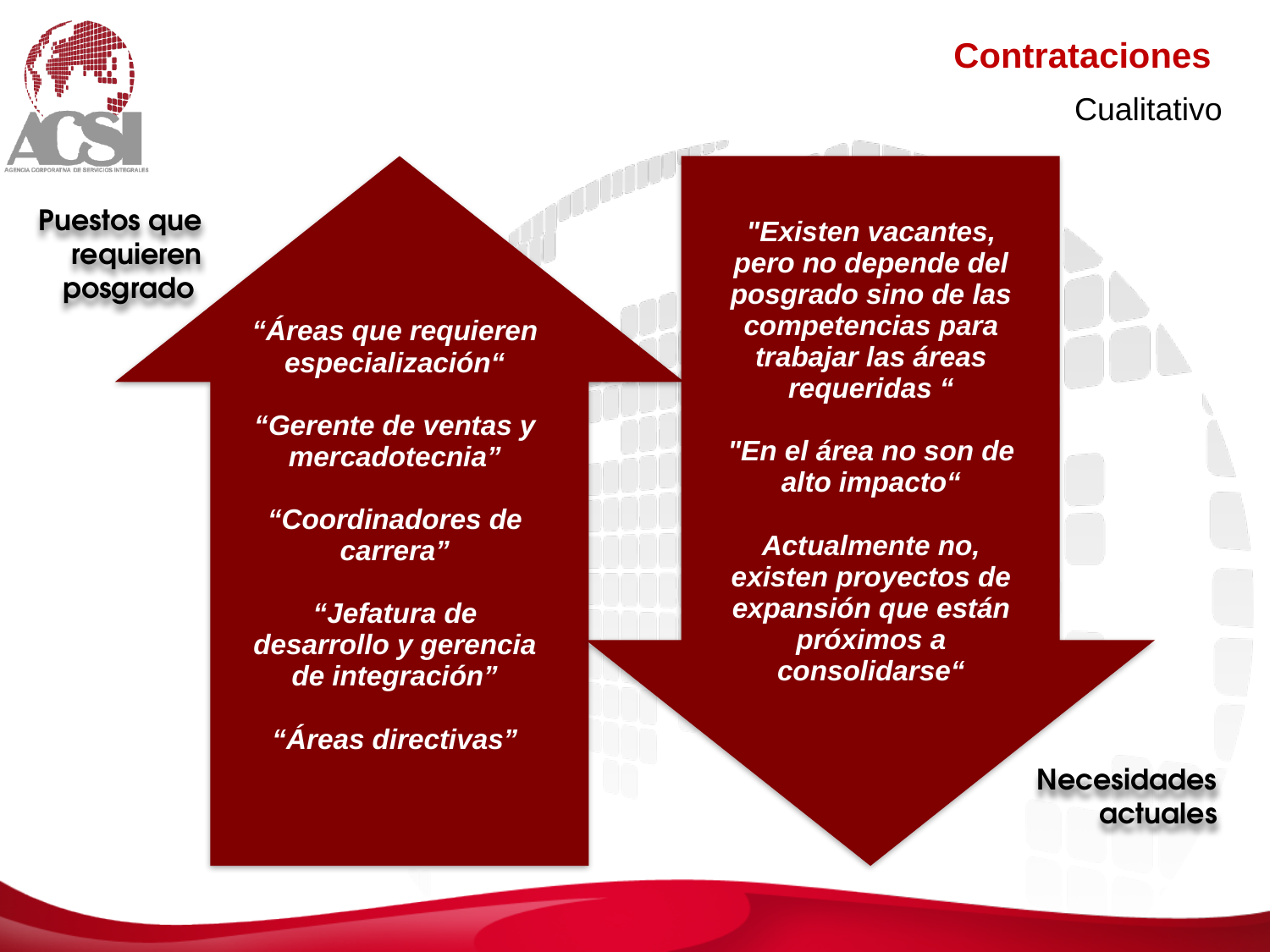

Contrataciones
Cualitativo

Puestos que requieren posgrado
"Existen vacantes, pero no depende del posgrado sino de las competencias para trabajar las áreas requeridas “

"En el área no son de alto impacto“

Actualmente no, existen proyectos de expansión que están próximos a consolidarse“

“Áreas que requieren especialización“

“Gerente de ventas y mercadotecnia”

“Coordinadores de carrera”

“Jefatura de desarrollo y gerencia de integración”

“Áreas directivas”
Necesidades actuales